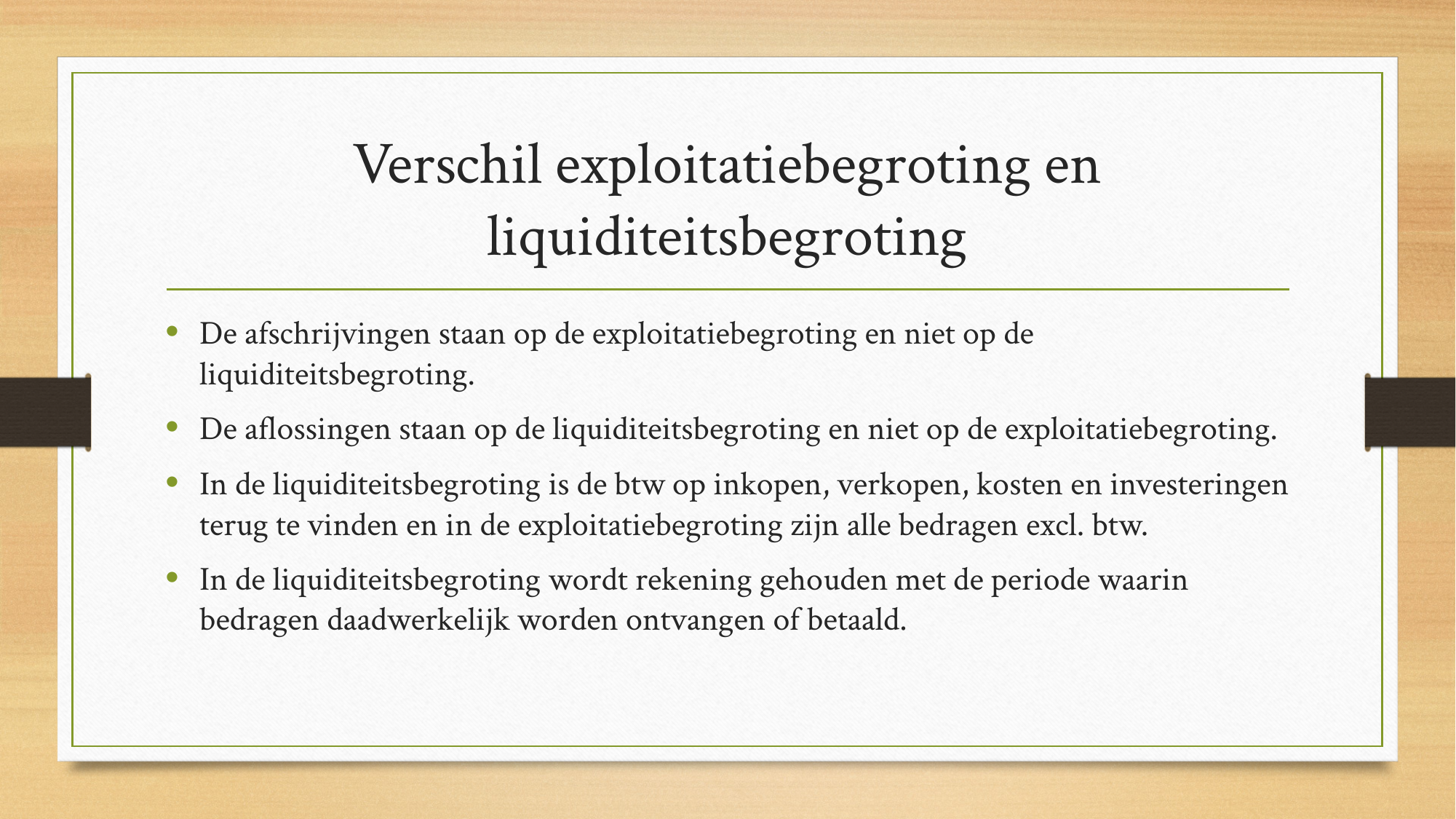

# Verschil exploitatiebegroting en liquiditeitsbegroting
De afschrijvingen staan op de exploitatiebegroting en niet op de liquiditeitsbegroting.
De aflossingen staan op de liquiditeitsbegroting en niet op de exploitatiebegroting.
In de liquiditeitsbegroting is de btw op inkopen, verkopen, kosten en investeringen terug te vinden en in de exploitatiebegroting zijn alle bedragen excl. btw.
In de liquiditeitsbegroting wordt rekening gehouden met de periode waarin bedragen daadwerkelijk worden ontvangen of betaald.